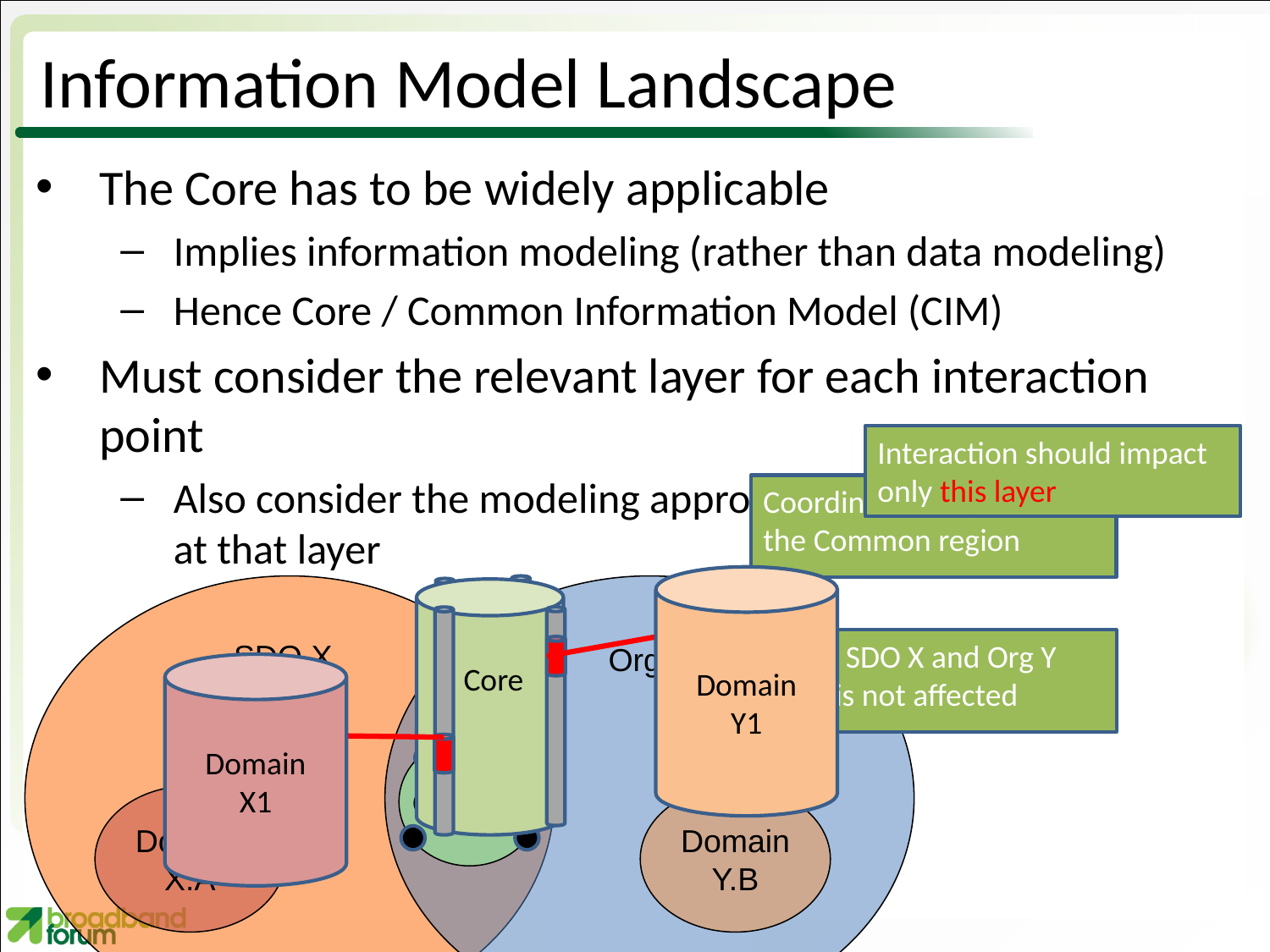

# Information Model Landscape
The Core has to be widely applicable
Implies information modeling (rather than data modeling)
Hence Core / Common Information Model (CIM)
Must consider the relevant layer for each interaction point
Also consider the modeling approach
at that layer

Interaction should impact only this layer
Coordination impacts only the Common region

SDO X
Other SDO X and Org Y work is not affected
Org Y

Common

Domain X.A
Domain Y.B

Interaction points
Domain
Y1

 Core

Domain
X1